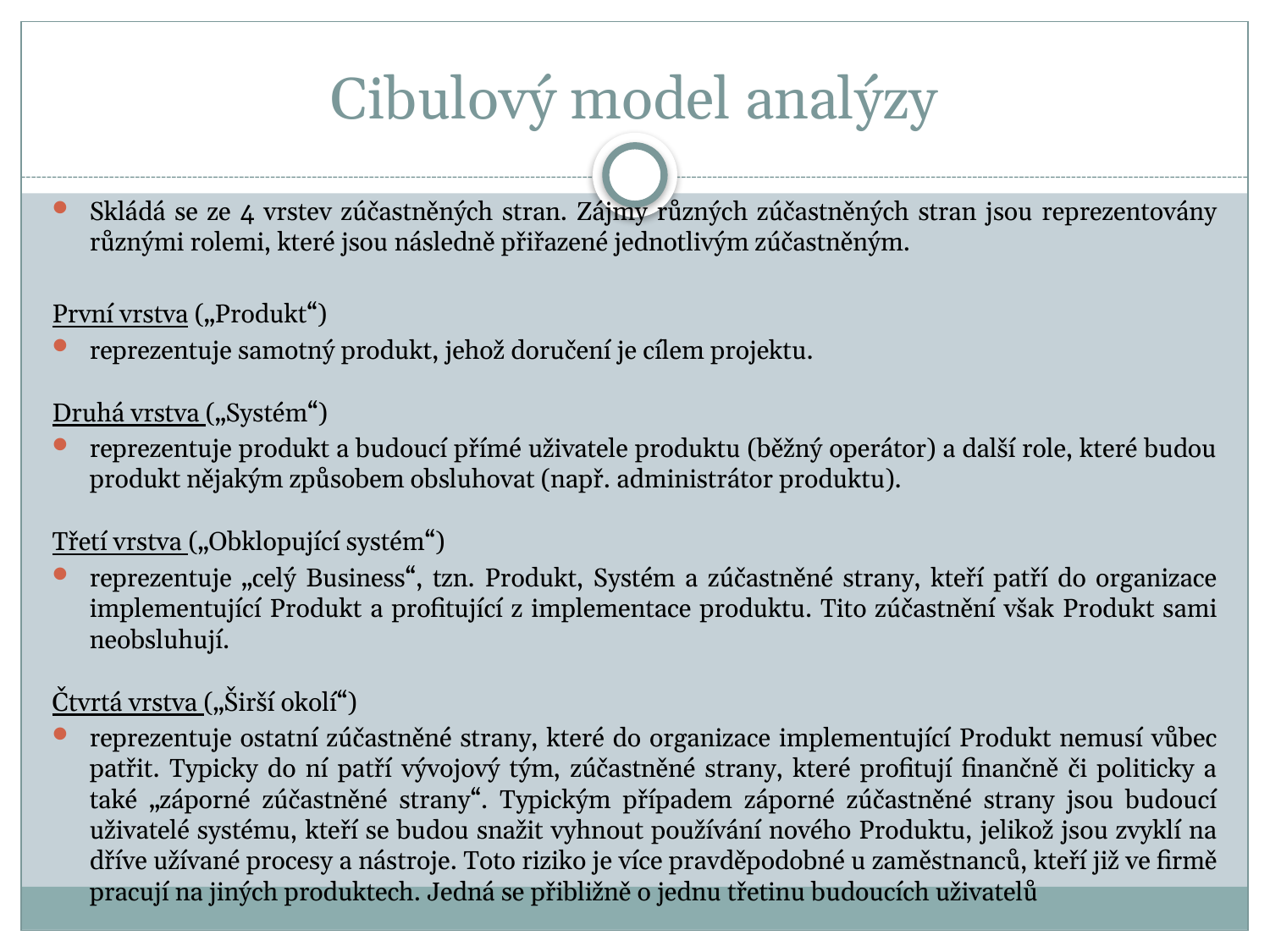

# Cibulový model analýzy
Skládá se ze 4 vrstev zúčastněných stran. Zájmy různých zúčastněných stran jsou reprezentovány různými rolemi, které jsou následně přiřazené jednotlivým zúčastněným.

První vrstva („Produkt“)
reprezentuje samotný produkt, jehož doručení je cílem projektu.

Druhá vrstva („Systém“)
reprezentuje produkt a budoucí přímé uživatele produktu (běžný operátor) a další role, které budou produkt nějakým způsobem obsluhovat (např. administrátor produktu).

Třetí vrstva („Obklopující systém“)
reprezentuje „celý Business“, tzn. Produkt, Systém a zúčastněné strany, kteří patří do organizace implementující Produkt a profitující z implementace produktu. Tito zúčastnění však Produkt sami neobsluhují.

Čtvrtá vrstva („Širší okolí“)
reprezentuje ostatní zúčastněné strany, které do organizace implementující Produkt nemusí vůbec patřit. Typicky do ní patří vývojový tým, zúčastněné strany, které profitují finančně či politicky a také „záporné zúčastněné strany“. Typickým případem záporné zúčastněné strany jsou budoucí uživatelé systému, kteří se budou snažit vyhnout používání nového Produktu, jelikož jsou zvyklí na dříve užívané procesy a nástroje. Toto riziko je více pravděpodobné u zaměstnanců, kteří již ve firmě pracují na jiných produktech. Jedná se přibližně o jednu třetinu budoucích uživatelů